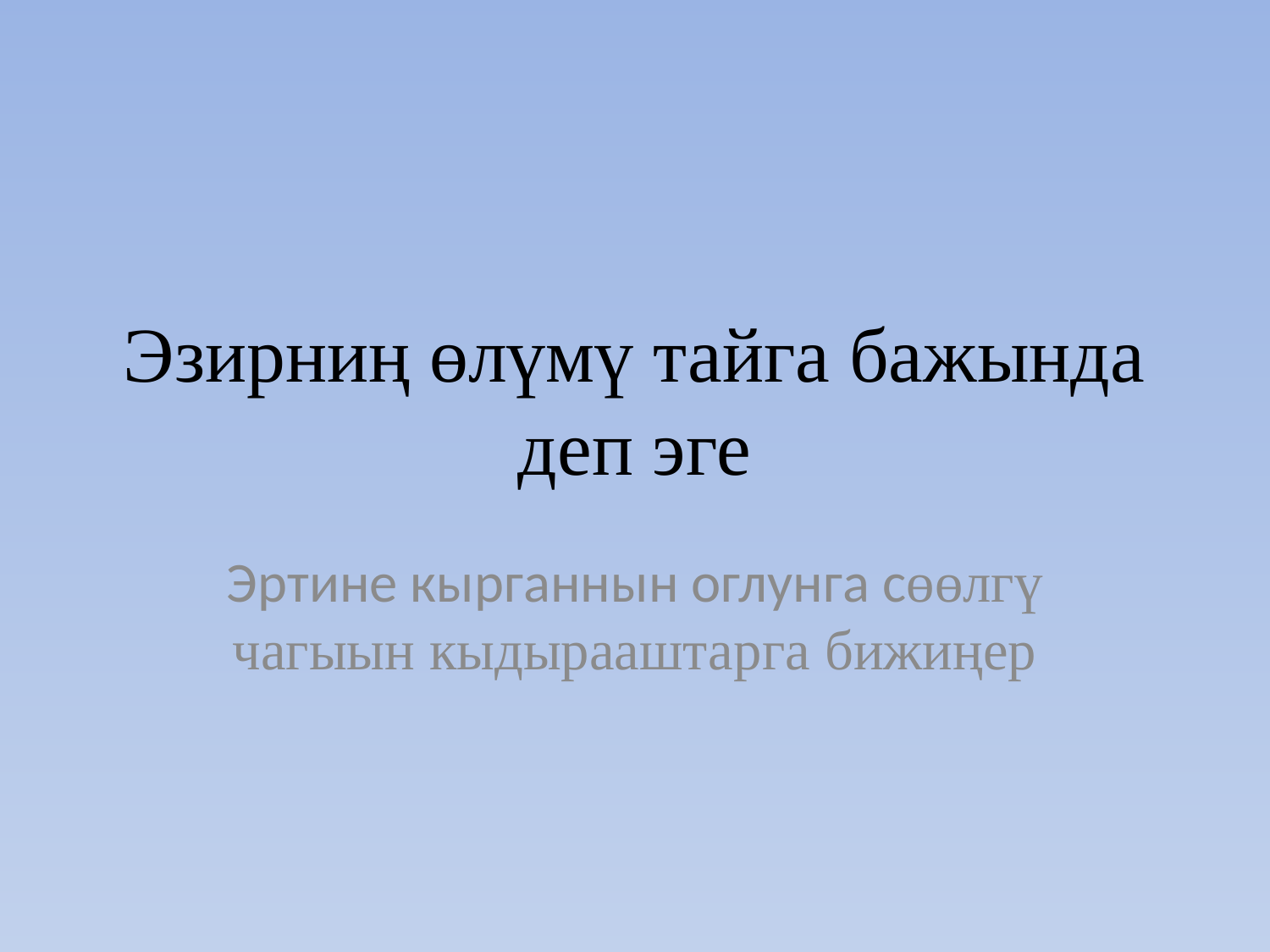

# Эзирниң өлүмү тайга бажында деп эге
Эртине кырганнын оглунга сөөлгү чагыын кыдырааштарга бижиңер